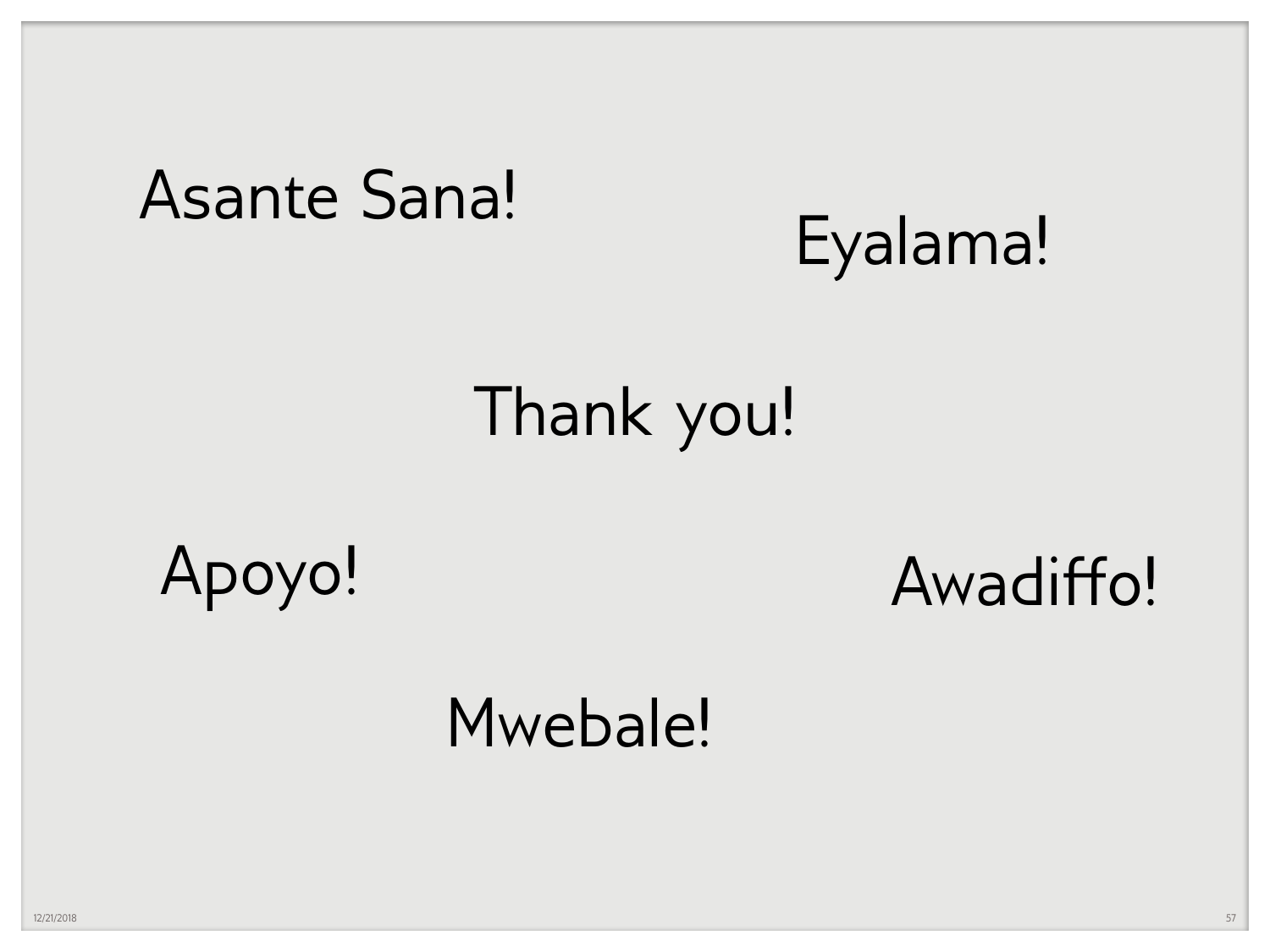

Asante Sana!
Eyalama!
# Thank you!
Apoyo!
Awadiffo!
Mwebale!
12/21/2018
57